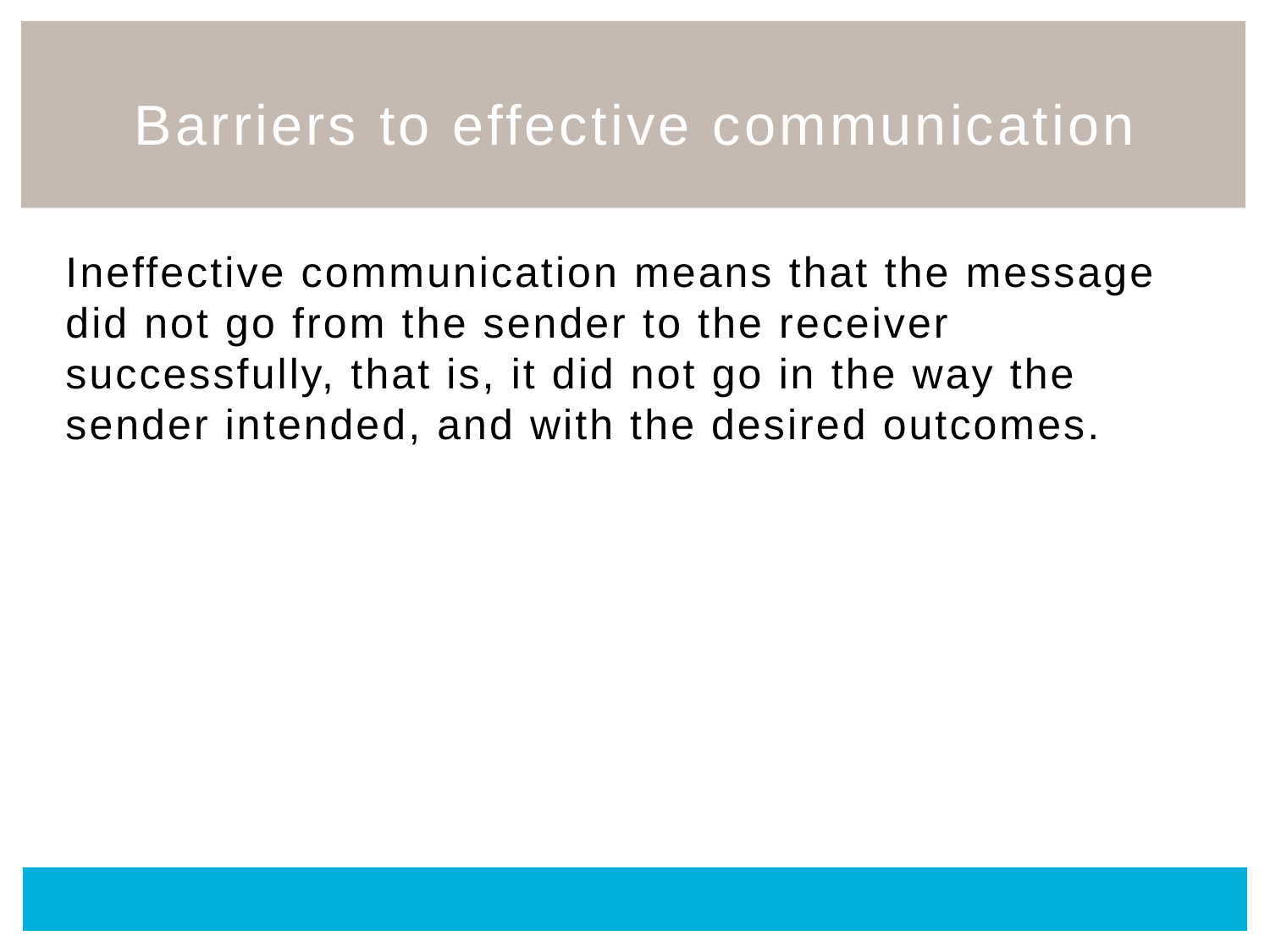

# Barriers to effective communication
Ineffective communication means that the message did not go from the sender to the receiver successfully, that is, it did not go in the way the sender intended, and with the desired outcomes.